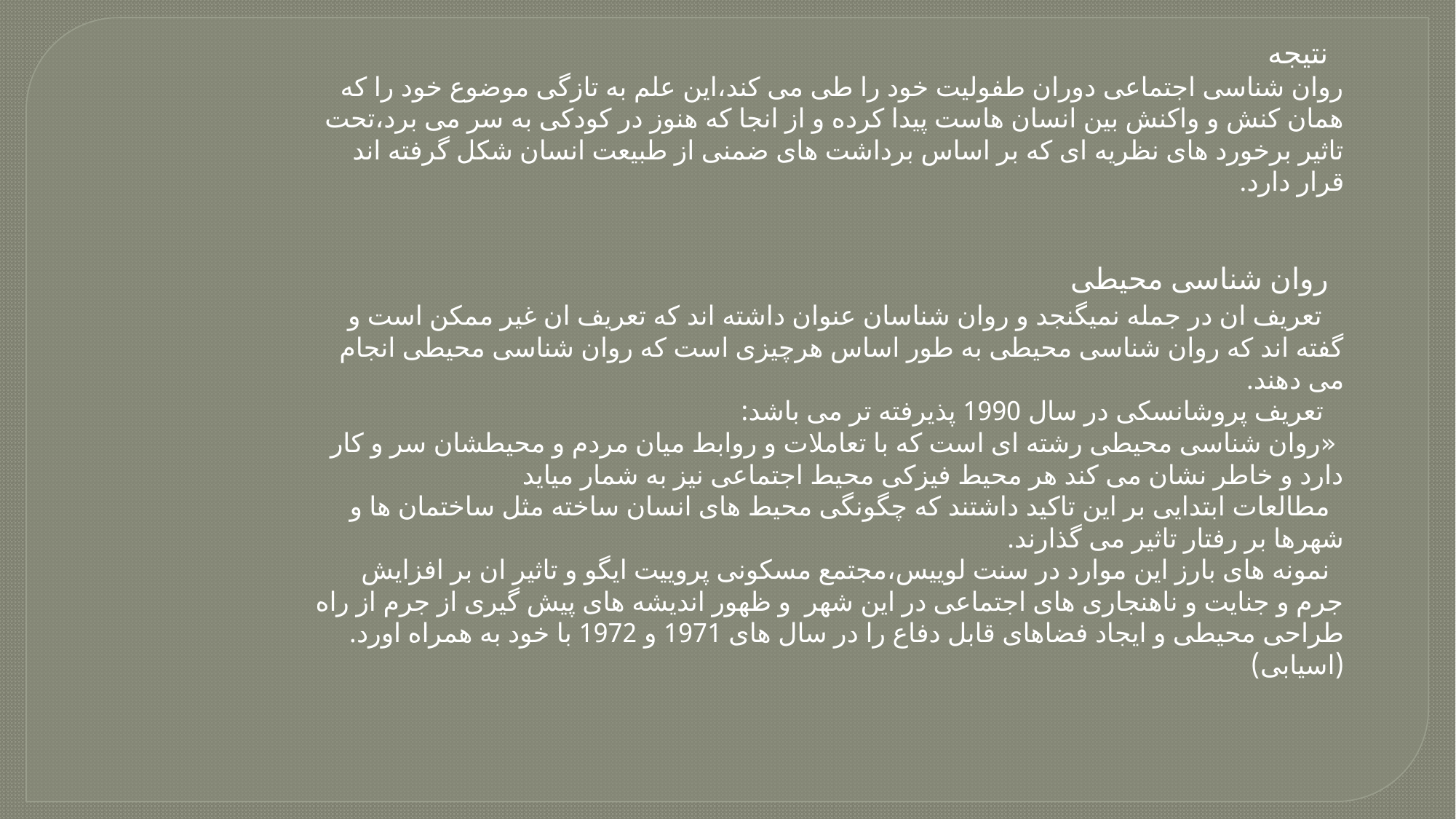

نتیجه
روان شناسی اجتماعی دوران طفولیت خود را طی می کند،این علم به تازگی موضوع خود را که همان کنش و واکنش بین انسان هاست پیدا کرده و از انجا که هنوز در کودکی به سر می برد،تحت تاثیر برخورد های نظریه ای که بر اساس برداشت های ضمنی از طبیعت انسان شکل گرفته اند قرار دارد.
  روان شناسی محیطی
   تعریف ان در جمله نمیگنجد و روان شناسان عنوان داشته اند که تعریف ان غیر ممکن است و گفته اند که روان شناسی محیطی به طور اساس هرچیزی است که روان شناسی محیطی انجام می دهند.
   تعریف پروشانسکی در سال 1990 پذیرفته تر می باشد:
 «روان شناسی محیطی رشته ای است که با تعاملات و روابط میان مردم و محیطشان سر و کار دارد و خاطر نشان می کند هر محیط فیزکی محیط اجتماعی نیز به شمار میاید
  مطالعات ابتدایی بر این تاکید داشتند که چگونگی محیط های انسان ساخته مثل ساختمان ها و شهرها بر رفتار تاثیر می گذارند.
  نمونه های بارز این موارد در سنت لوییس،مجتمع مسکونی پروییت ایگو و تاثیر ان بر افزایش جرم و جنایت و ناهنجاری های اجتماعی در این شهر  و ظهور اندیشه های پیش گیری از جرم از راه طراحی محیطی و ایجاد فضاهای قابل دفاع را در سال های 1971 و 1972 با خود به همراه اورد. (اسیابی)